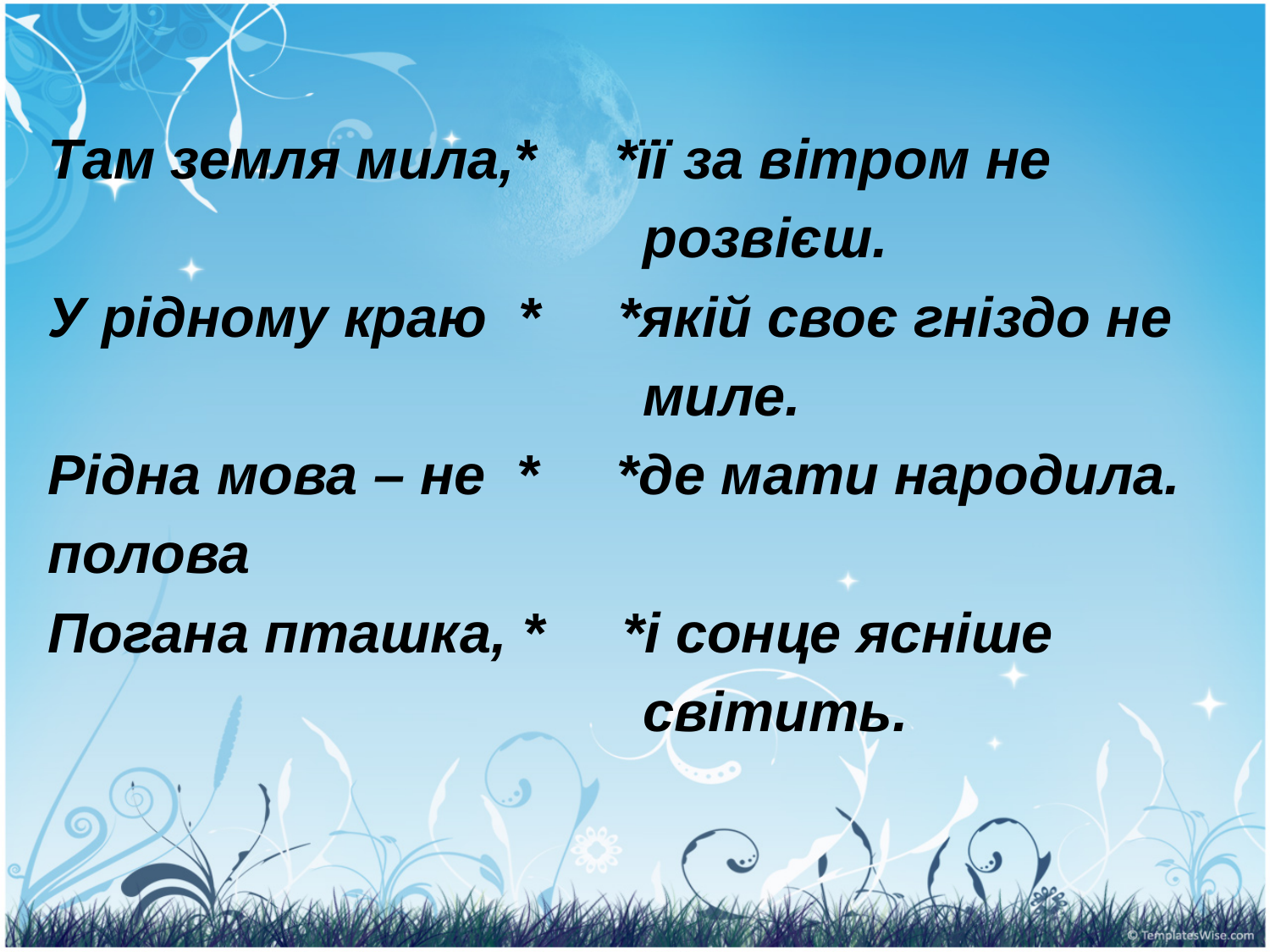

Там земля мила,*     *її за вітром не
                                      розвієш.
У рідному краю  *     *якій своє гніздо не
                                      миле.
Рідна мова – не  *     *де мати народила.
полова
Погана пташка, *     *і сонце ясніше
                                      світить.